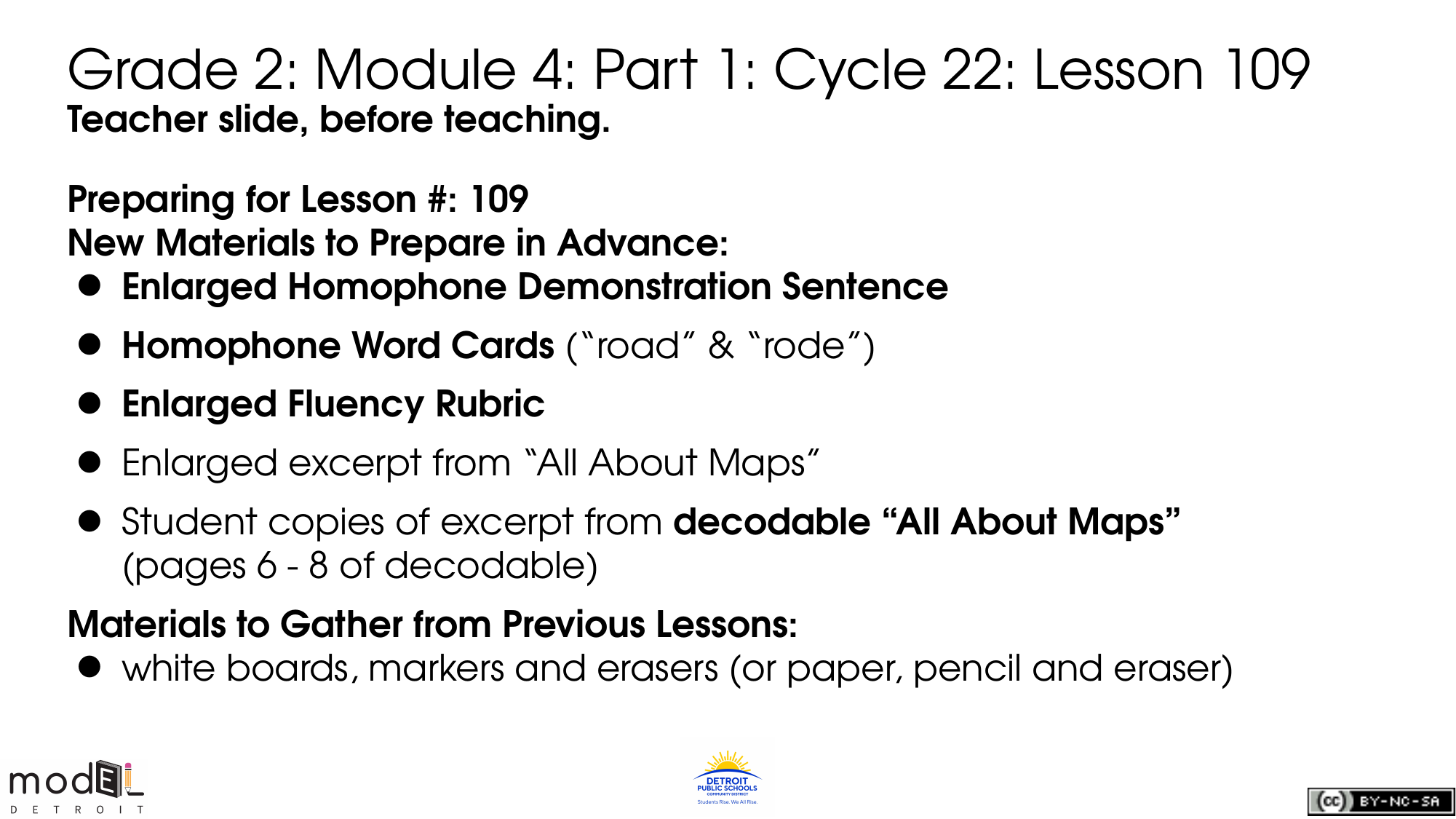

# Grade 2: Module 4: Part 1: Cycle 22: Lesson 109
Teacher slide, before teaching.
Preparing for Lesson #: 109
New Materials to Prepare in Advance:
Enlarged Homophone Demonstration Sentence
Homophone Word Cards (“road” & “rode”)
Enlarged Fluency Rubric
Enlarged excerpt from “All About Maps”
Student copies of excerpt from decodable “All About Maps” (pages 6 - 8 of decodable)
Materials to Gather from Previous Lessons:
white boards, markers and erasers (or paper, pencil and eraser)